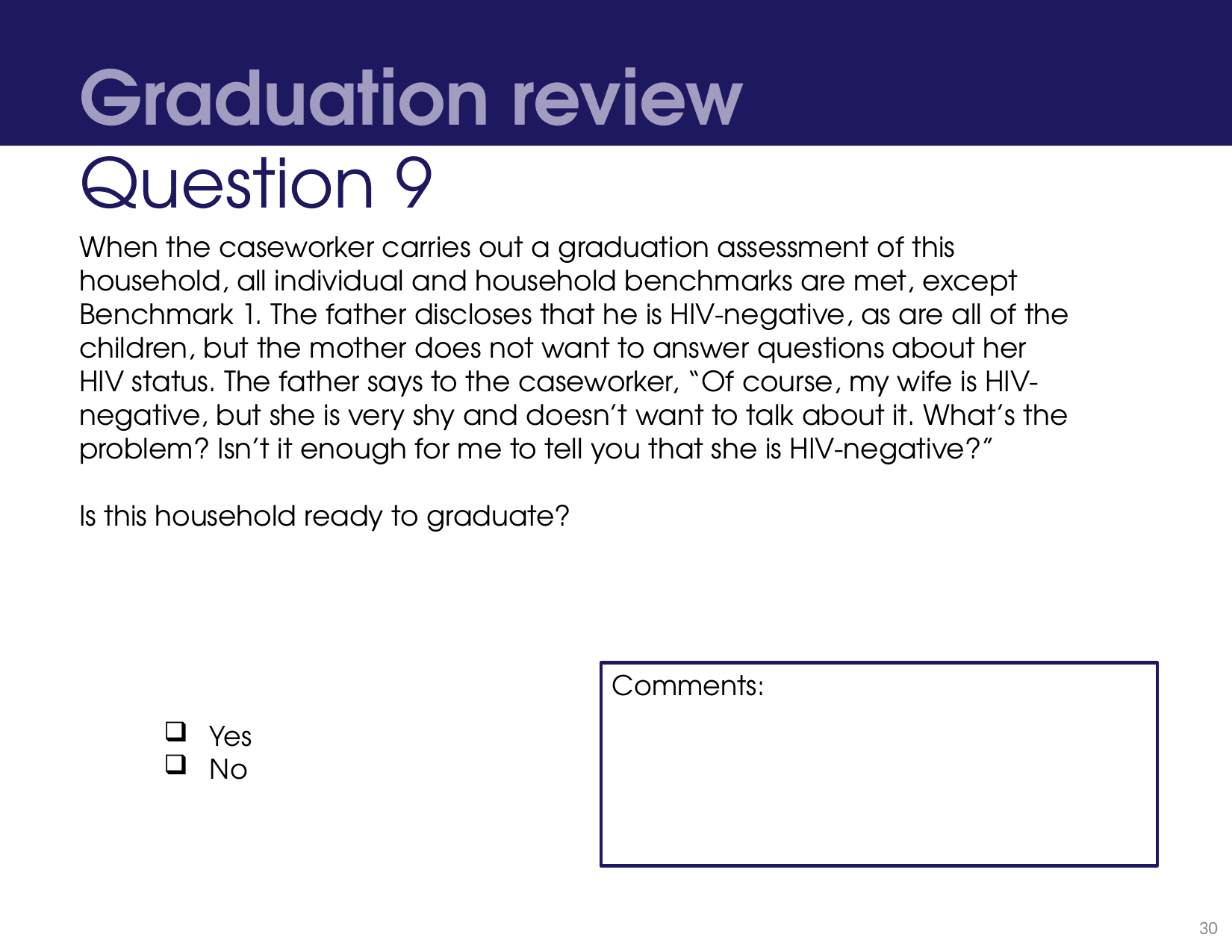

# Graduation review
Question 9
When the caseworker carries out a graduation assessment of this household, all individual and household benchmarks are met, except Benchmark 1. The father discloses that he is HIV-negative, as are all of the children, but the mother does not want to answer questions about her HIV status. The father says to the caseworker, “Of course, my wife is HIV-negative, but she is very shy and doesn’t want to talk about it. What’s the problem? Isn’t it enough for me to tell you that she is HIV-negative?”

Is this household ready to graduate?

Yes
No

Comments:
30